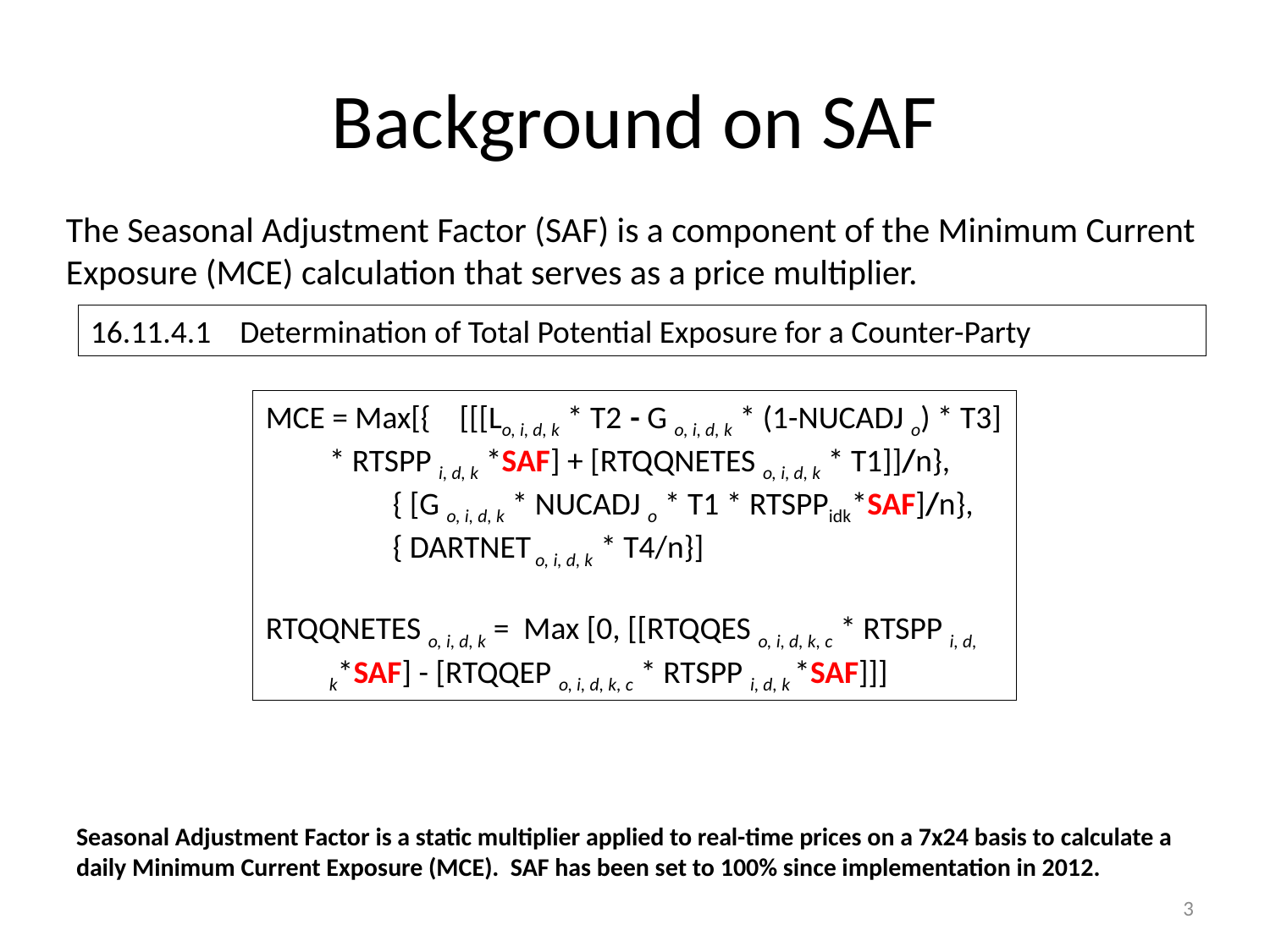

Background on SAF
The Seasonal Adjustment Factor (SAF) is a component of the Minimum Current Exposure (MCE) calculation that serves as a price multiplier.
16.11.4.1    Determination of Total Potential Exposure for a Counter-Party
MCE = Max[{    [[[Lo, i, d, k * T2  - G o, i, d, k * (1-NUCADJ o) * T3] * RTSPP i, d, k *SAF] + [RTQQNETES o, i, d, k * T1]]/n},
	{ [G o, i, d, k * NUCADJ o * T1 * RTSPPidk*SAF]/n},
	{ DARTNET o, i, d, k * T4/n}]

RTQQNETES o, i, d, k =  Max [0, [[RTQQES o, i, d, k, c * RTSPP i, d, k*SAF] - [RTQQEP o, i, d, k, c * RTSPP i, d, k *SAF]]]
# Seasonal Adjustment Factor is a static multiplier applied to real-time prices on a 7x24 basis to calculate a daily Minimum Current Exposure (MCE).  SAF has been set to 100% since implementation in 2012.
3